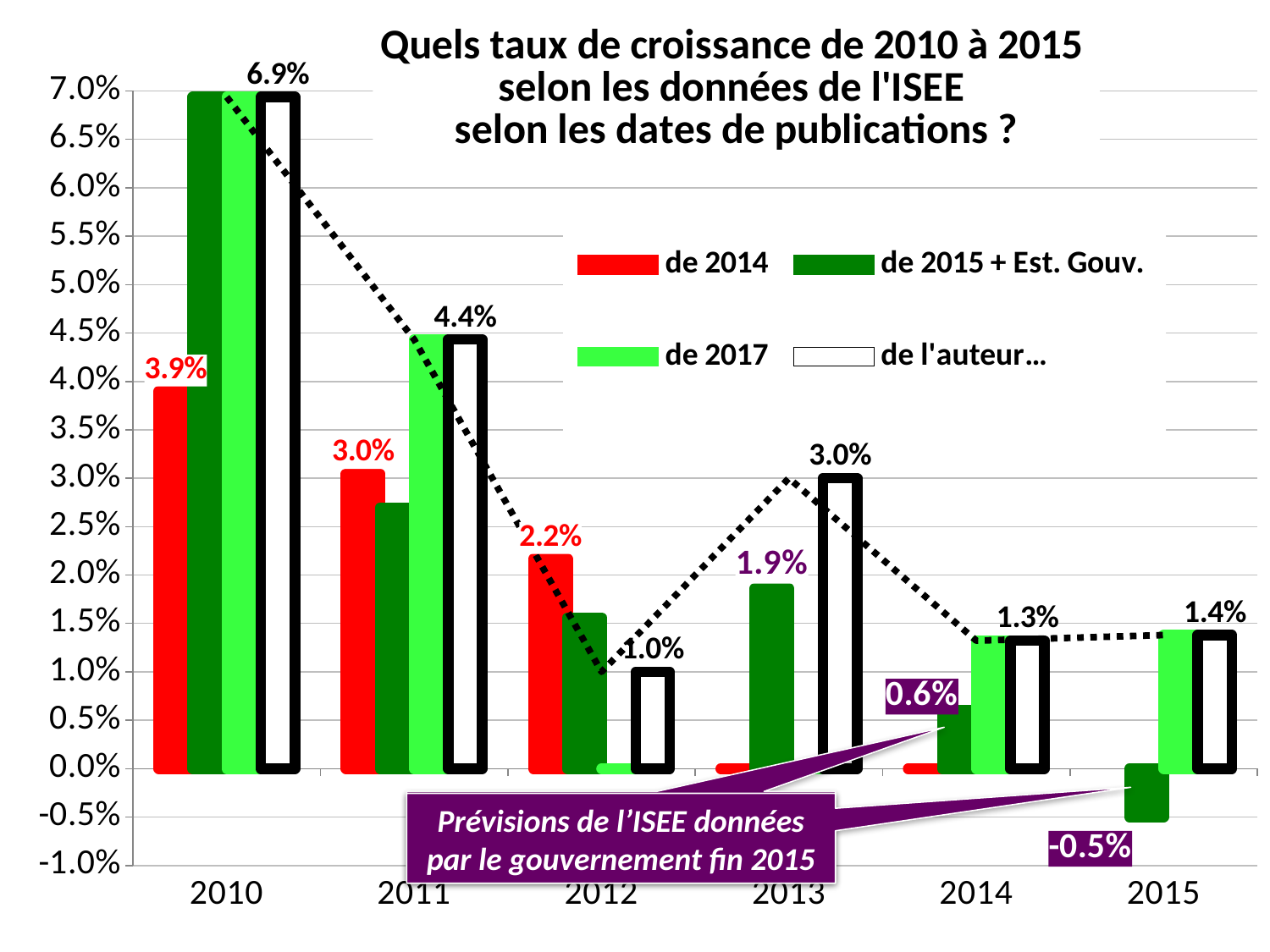

### Chart: Quels taux de croissance de 2010 à 2015
selon les données de l'ISEE
selon les dates de publications ?

| Category | de 2014 | de 2015 + Est. Gouv.  | de 2017 | de l'auteur… | de l'auteur… |
|---|---|---|---|---|---|
| 2010.0 | 0.0389719821840704 | 0.0693829450871579 | 0.06938 | 0.06938 | 0.06938 |
| 2011.0 | 0.0304484435715109 | 0.0269519570828403 | 0.04433 | 0.04433 | 0.04433 |
| 2012.0 | 0.0216572796487287 | 0.0156033667359581 | 0.0 | 0.01 | 0.01 |
| 2013.0 | 0.0 | 0.0186036528940081 | 0.0 | 0.03 | 0.03 |
| 2014.0 | 0.0 | 0.006 | 0.01322 | 0.01322 | 0.01322 |
| 2015.0 | None | -0.005 | 0.0138 | 0.0138 | 0.0138 |
Prévisions de l’ISEE données par le gouvernement fin 2015
Prévisions de l’ISEE données par le gouvernement fin 2015